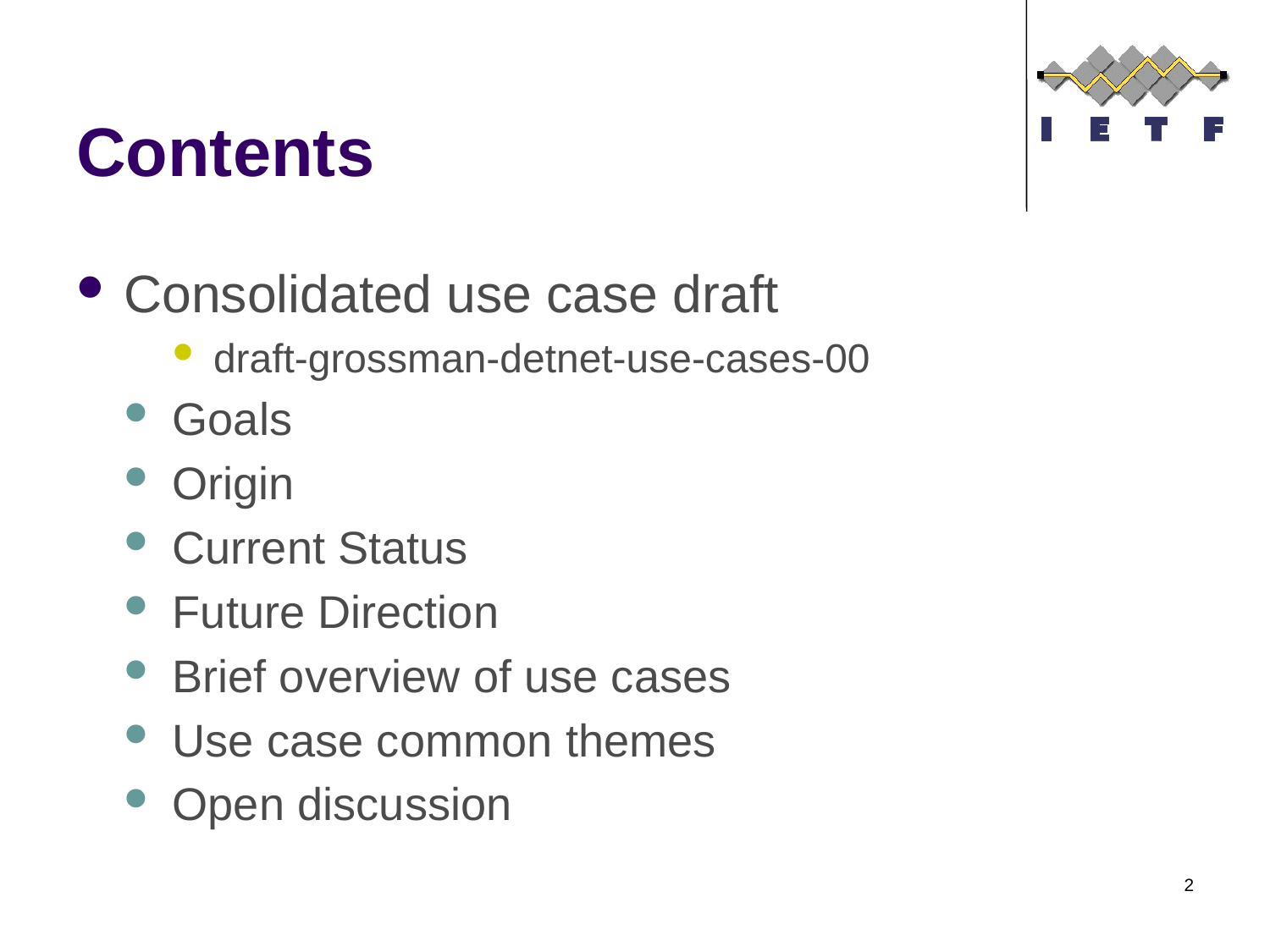

# Contents
Consolidated use case draft
draft-grossman-detnet-use-cases-00
Goals
Origin
Current Status
Future Direction
Brief overview of use cases
Use case common themes
Open discussion

2